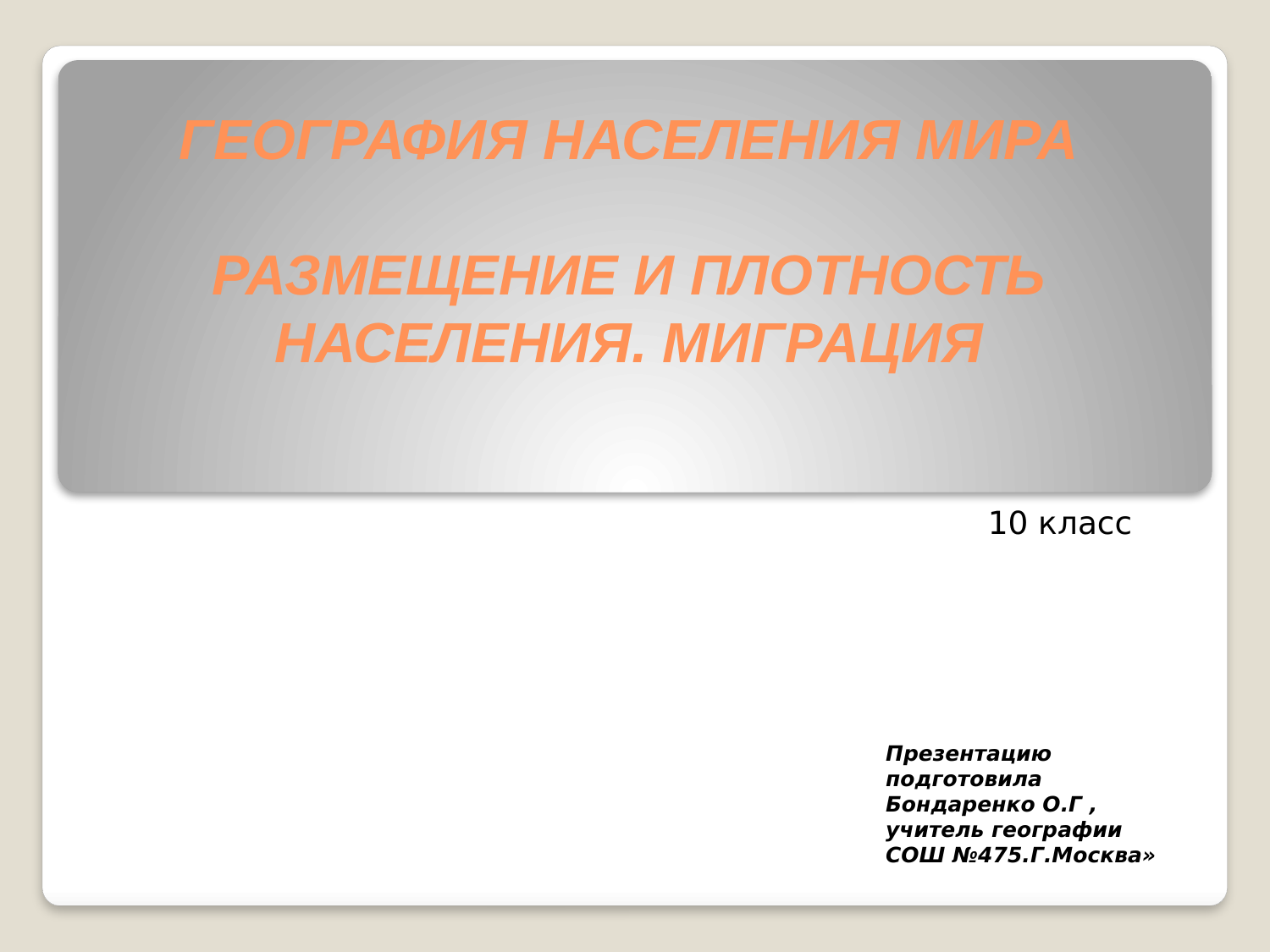

# ГЕОГРАФИЯ НАСЕЛЕНИЯ МИРА РАЗМЕЩЕНИЕ И ПЛОТНОСТЬ НАСЕЛЕНИЯ. МИГРАЦИЯ
10 класс
Презентацию подготовила
Бондаренко О.Г , учитель географии
СОШ №475.Г.Москва»